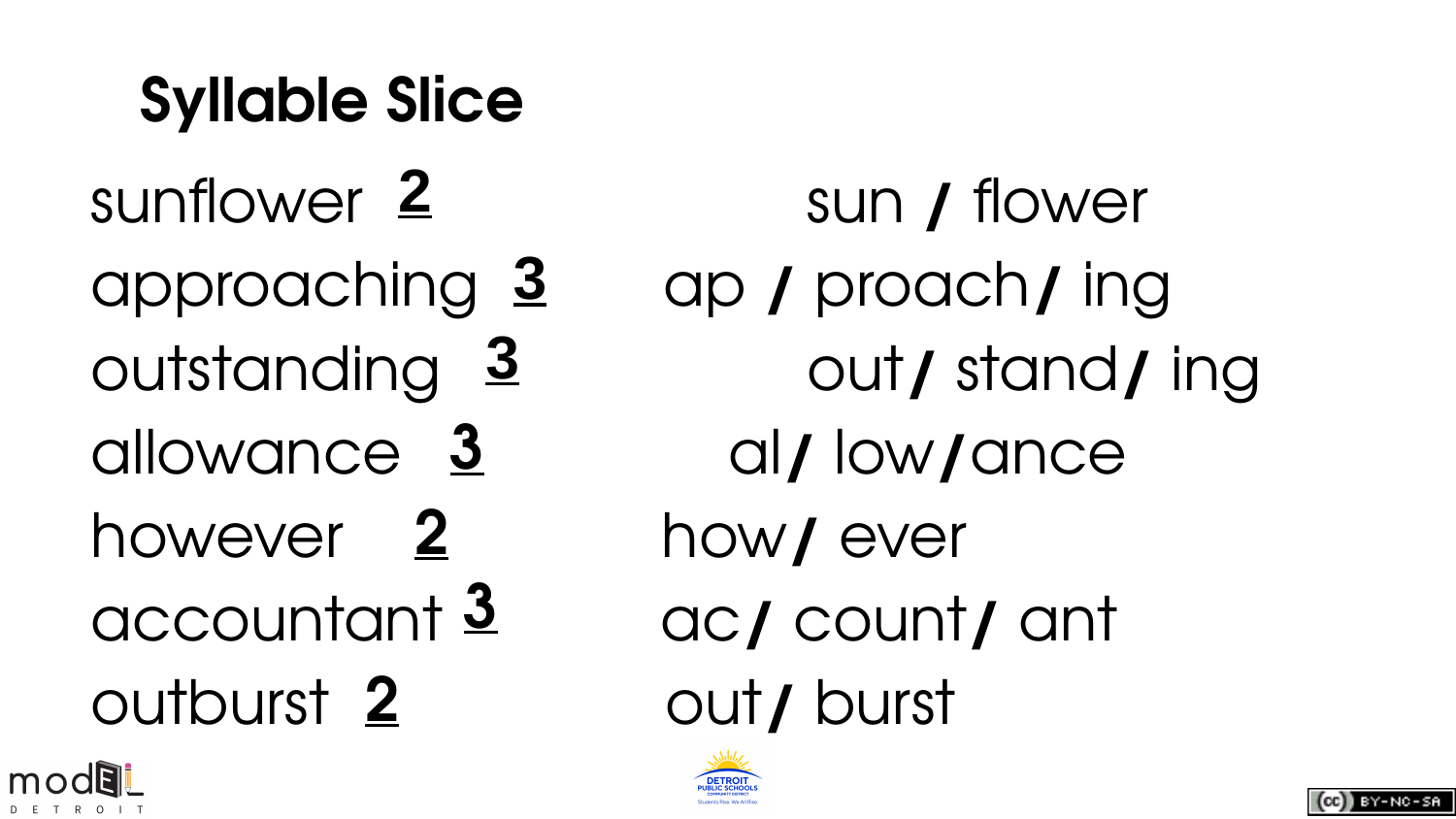

Syllable Slice
sunflower			        sun / flower
approaching           ap / proach/ ing
outstanding		        out/ stand/ ing
allowance	            al/ low/ance
however                   how/ ever
accountant             ac/ count/ ant
outburst                    out/ burst

2
3
3
3
2
3
2